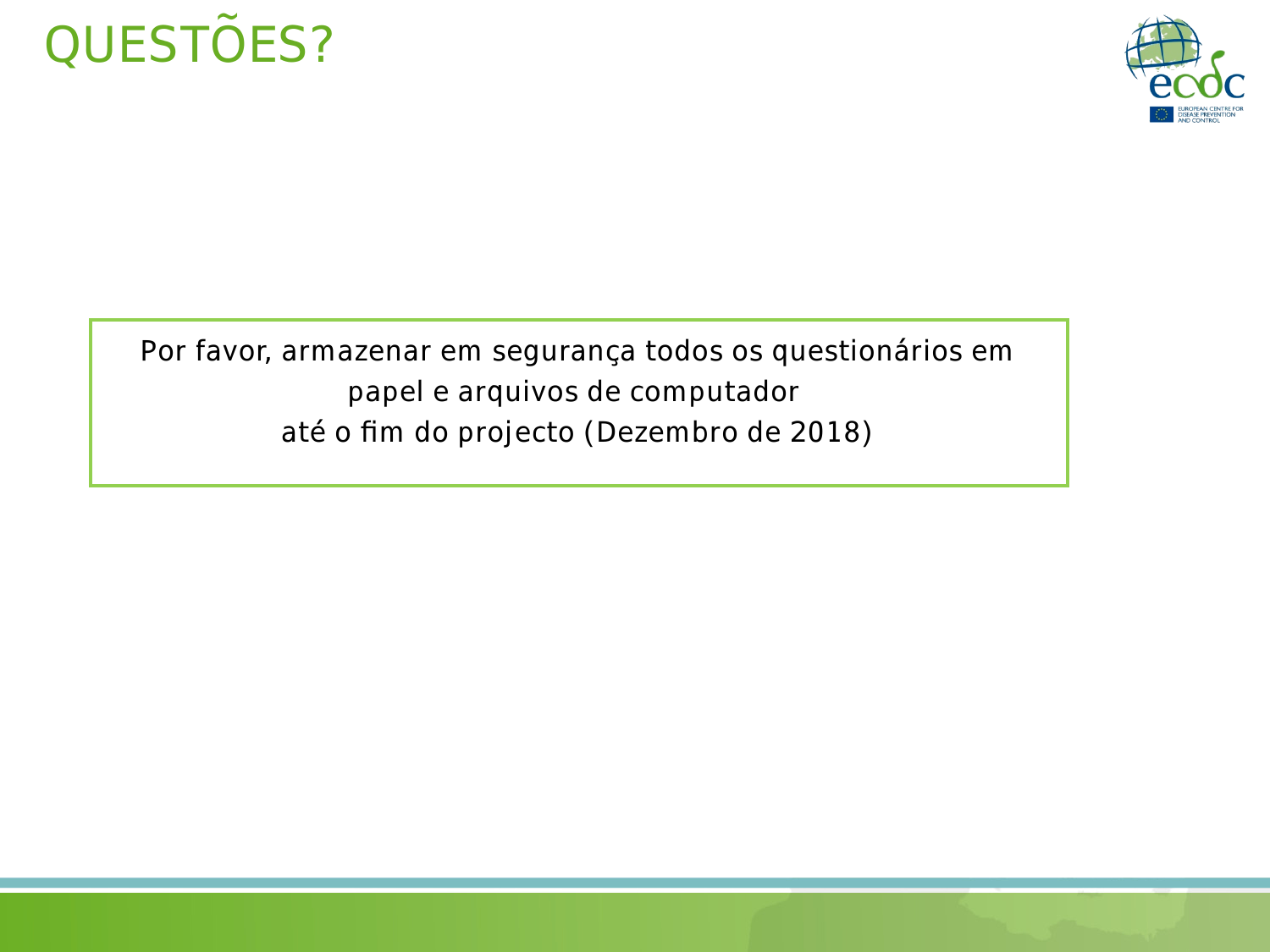

# QUESTÕES?
Por favor, armazenar em segurança todos os questionários em papel e arquivos de computador
até o fim do projecto (Dezembro de 2018)